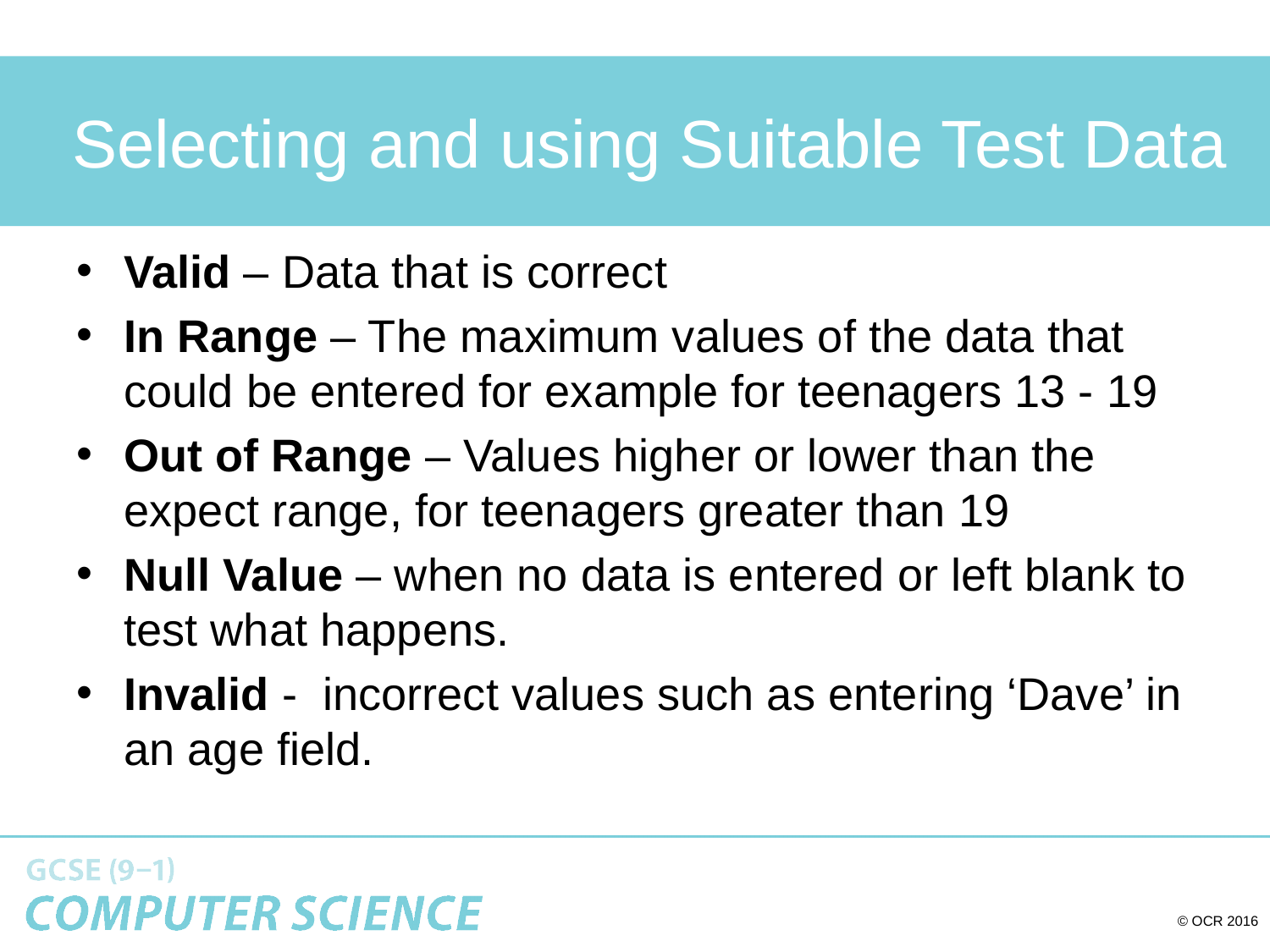

# Selecting and using Suitable Test Data
Valid – Data that is correct
In Range – The maximum values of the data that could be entered for example for teenagers 13 - 19
Out of Range – Values higher or lower than the expect range, for teenagers greater than 19
Null Value – when no data is entered or left blank to test what happens.
Invalid -  incorrect values such as entering ‘Dave’ in an age field.